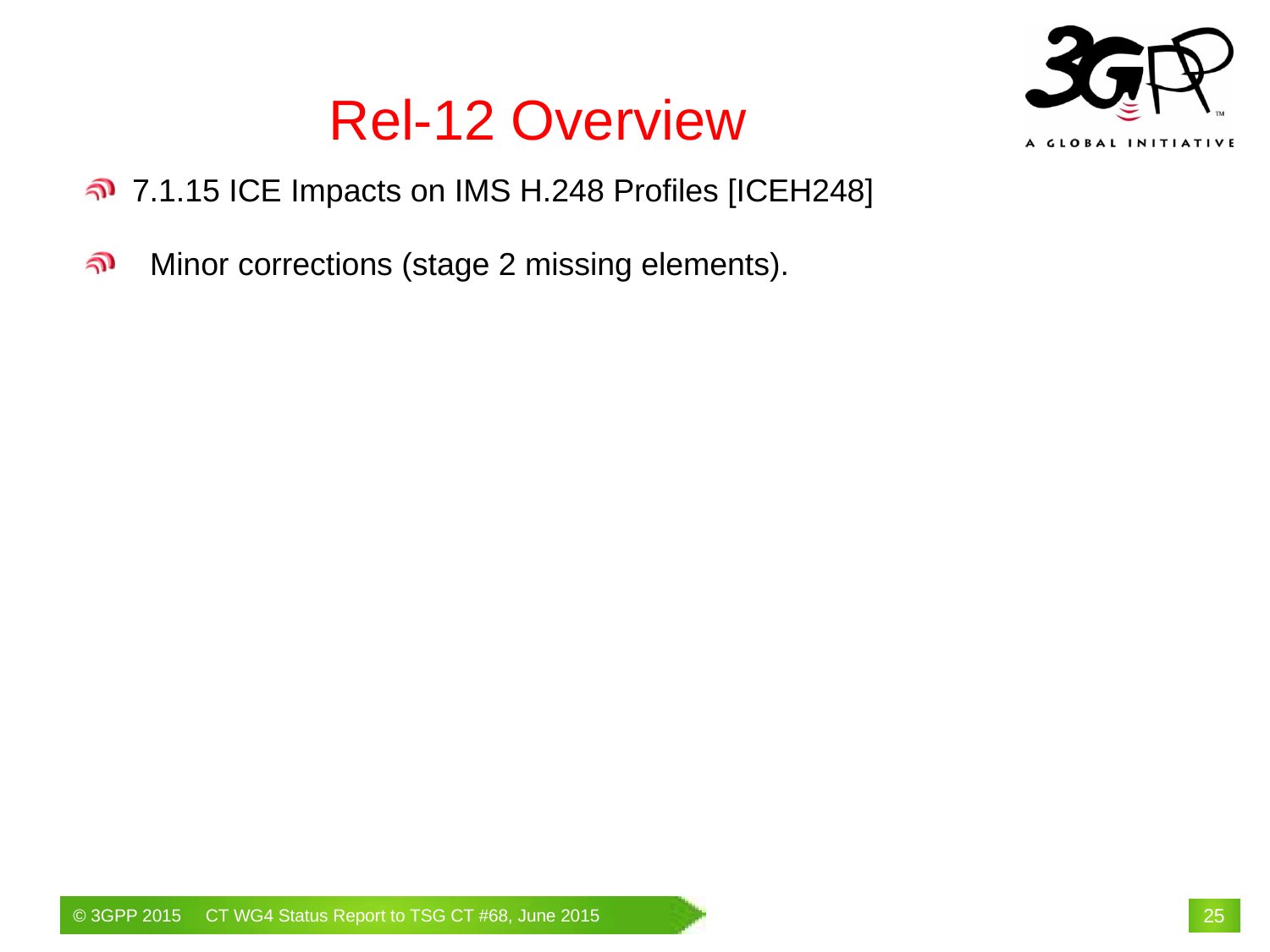

# Rel-12 Overview
7.1.15 ICE Impacts on IMS H.248 Profiles [ICEH248]

  Minor corrections (stage 2 missing elements).